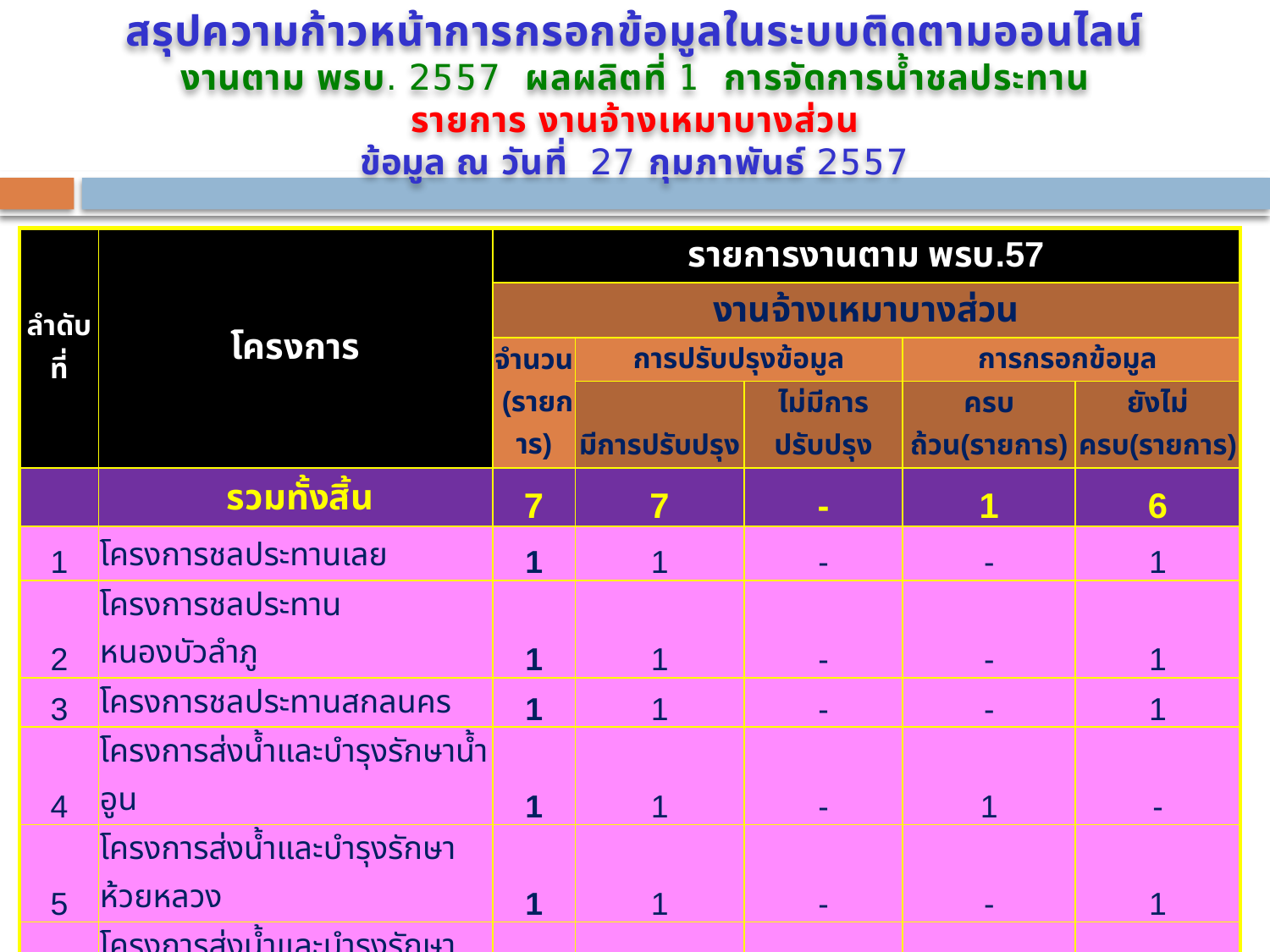

สรุปความก้าวหน้าการกรอกข้อมูลในระบบติดตามออนไลน์
งานตาม พรบ. 2557  ผลผลิตที่ 1  การจัดการน้ำชลประทาน
รายการ งานจ้างเหมาบางส่วน
ข้อมูล ณ วันที่  27 กุมภาพันธ์ 2557
| ลำดับที่ | โครงการ | รายการงานตาม พรบ.57 |  |  |  |  |
| --- | --- | --- | --- | --- | --- | --- |
|  |  | งานจ้างเหมาบางส่วน |  |  |  |  |
|  |  | จำนวน (รายการ) | การปรับปรุงข้อมูล |  | การกรอกข้อมูล |  |
|  |  |  | มีการปรับปรุง | ไม่มีการปรับปรุง | ครบถ้วน(รายการ) | ยังไม่ครบ(รายการ) |
|  | รวมทั้งสิ้น | 7 | 7 | - | 1 | 6 |
| 1 | โครงการชลประทานเลย | 1 | 1 | - | - | 1 |
| 2 | โครงการชลประทานหนองบัวลำภู | 1 | 1 | - | - | 1 |
| 3 | โครงการชลประทานสกลนคร | 1 | 1 | - | - | 1 |
| 4 | โครงการส่งน้ำและบำรุงรักษาน้ำอูน | 1 | 1 | - | 1 | - |
| 5 | โครงการส่งน้ำและบำรุงรักษาห้วยหลวง | 1 | 1 | - | - | 1 |
| 6 | โครงการส่งน้ำและบำรุงรักษาฝายกุมภวาปี | 1 | 1 | - | - | 1 |
| 7 | โครงการส่งน้ำและบำรุงรักษาห้วยโมง | 1 | 1 | - | - | 1 |